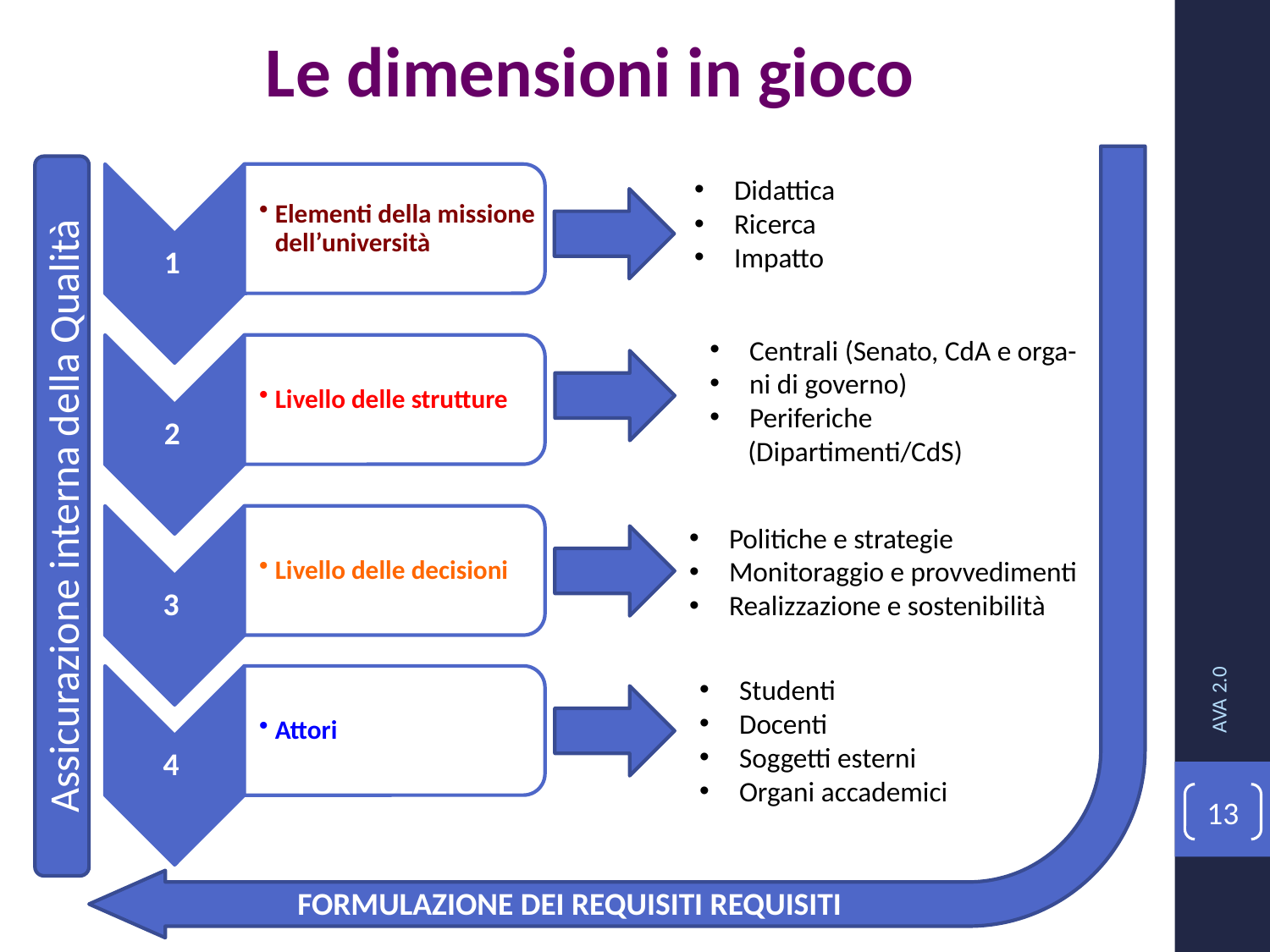

Le dimensioni in gioco

1
Elementi della missione dell’università
2
Livello delle strutture
3
Livello delle decisioni
4
Attori
Didattica
Ricerca
Impatto

Centrali (Senato, CdA e orga-
ni di governo)
Periferiche
      (Dipartimenti/CdS)

Assicurazione interna della Qualità
AVA 2.0
Politiche e strategie
Monitoraggio e provvedimenti
Realizzazione e sostenibilità

Studenti
Docenti
Soggetti esterni
Organi accademici

13
FORMULAZIONE DEI REQUISITI REQUISITI